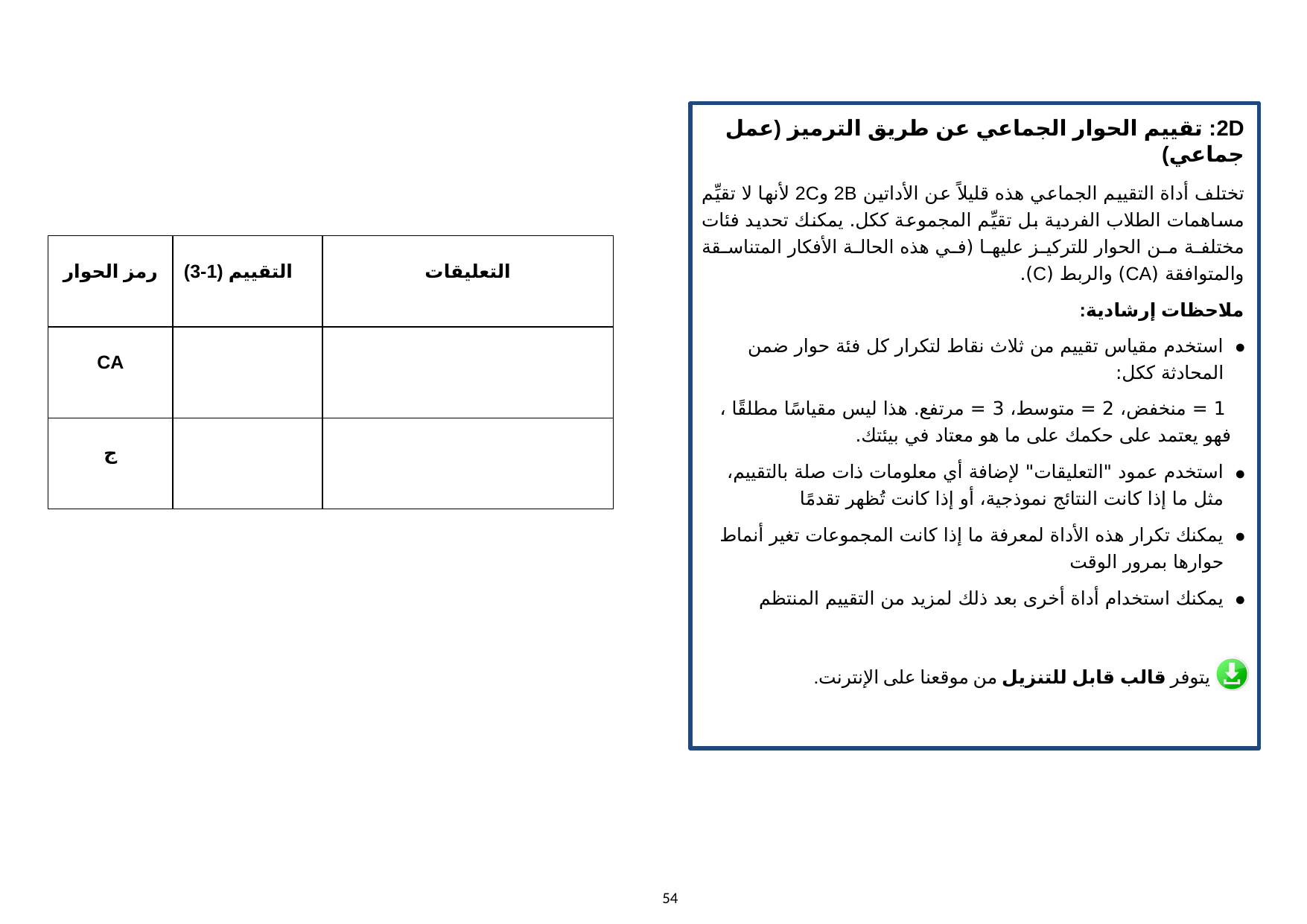

2D: تقييم الحوار الجماعي عن طريق الترميز (عمل جماعي)
تختلف أداة التقييم الجماعي هذه قليلاً عن الأداتين 2B و2C لأنها لا تقيِّم مساهمات الطلاب الفردية بل تقيِّم المجموعة ككل. يمكنك تحديد فئات مختلفة من الحوار للتركيز عليها (في هذه الحالة الأفكار المتناسقة والمتوافقة (CA) والربط (C).
ملاحظات إرشادية:
استخدم مقياس تقييم من ثلاث نقاط لتكرار كل فئة حوار ضمن المحادثة ككل:
 1 = منخفض، 2 = متوسط، 3 = مرتفع. هذا ليس مقياسًا مطلقًا ، فهو يعتمد على حكمك على ما هو معتاد في بيئتك.
استخدم عمود "التعليقات" لإضافة أي معلومات ذات صلة بالتقييم، مثل ما إذا كانت النتائج نموذجية، أو إذا كانت تُظهر تقدمًا
يمكنك تكرار هذه الأداة لمعرفة ما إذا كانت المجموعات تغير أنماط حوارها بمرور الوقت
يمكنك استخدام أداة أخرى بعد ذلك لمزيد من التقييم المنتظم
| رمز الحوار | التقييم (1-3) | التعليقات |
| --- | --- | --- |
| CA |  |  |
| ج |  |  |

يتوفر قالب قابل للتنزيل من موقعنا على الإنترنت.
54